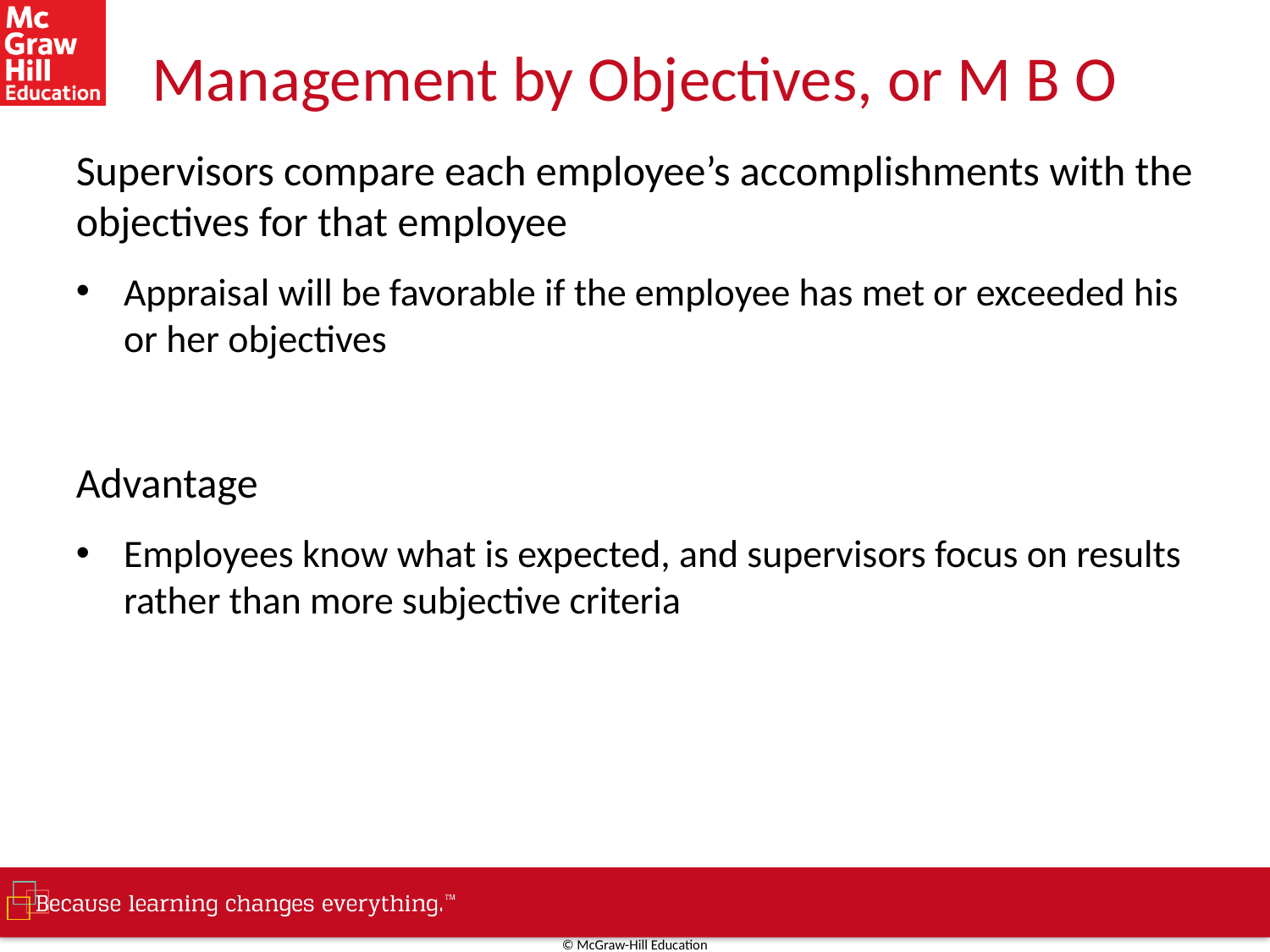

# Management by Objectives, or M B O
Supervisors compare each employee’s accomplishments with the objectives for that employee
Appraisal will be favorable if the employee has met or exceeded his or her objectives

Advantage
Employees know what is expected, and supervisors focus on results rather than more subjective criteria